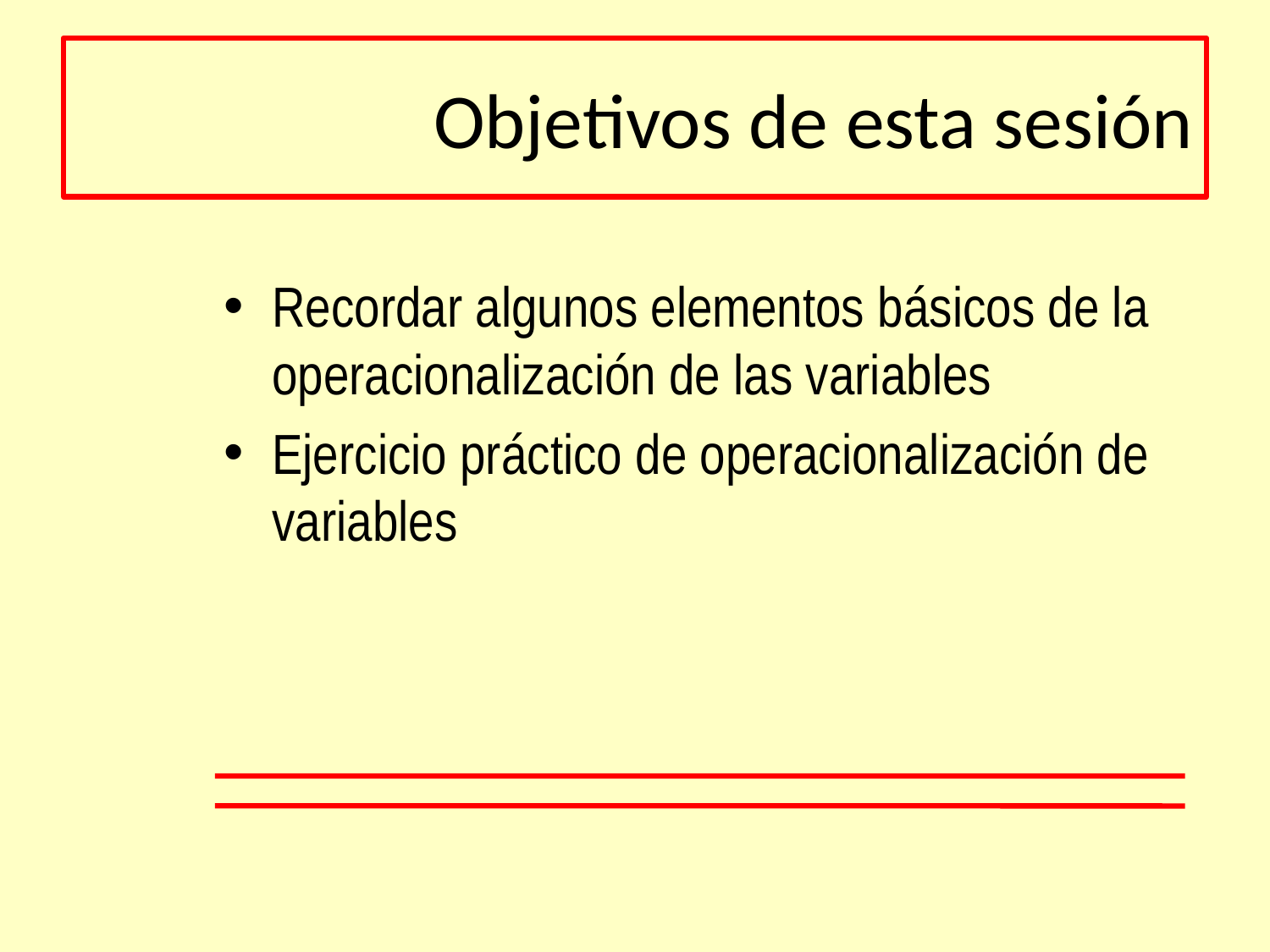

# Objetivos de esta sesión
Recordar algunos elementos básicos de la operacionalización de las variables
Ejercicio práctico de operacionalización de variables